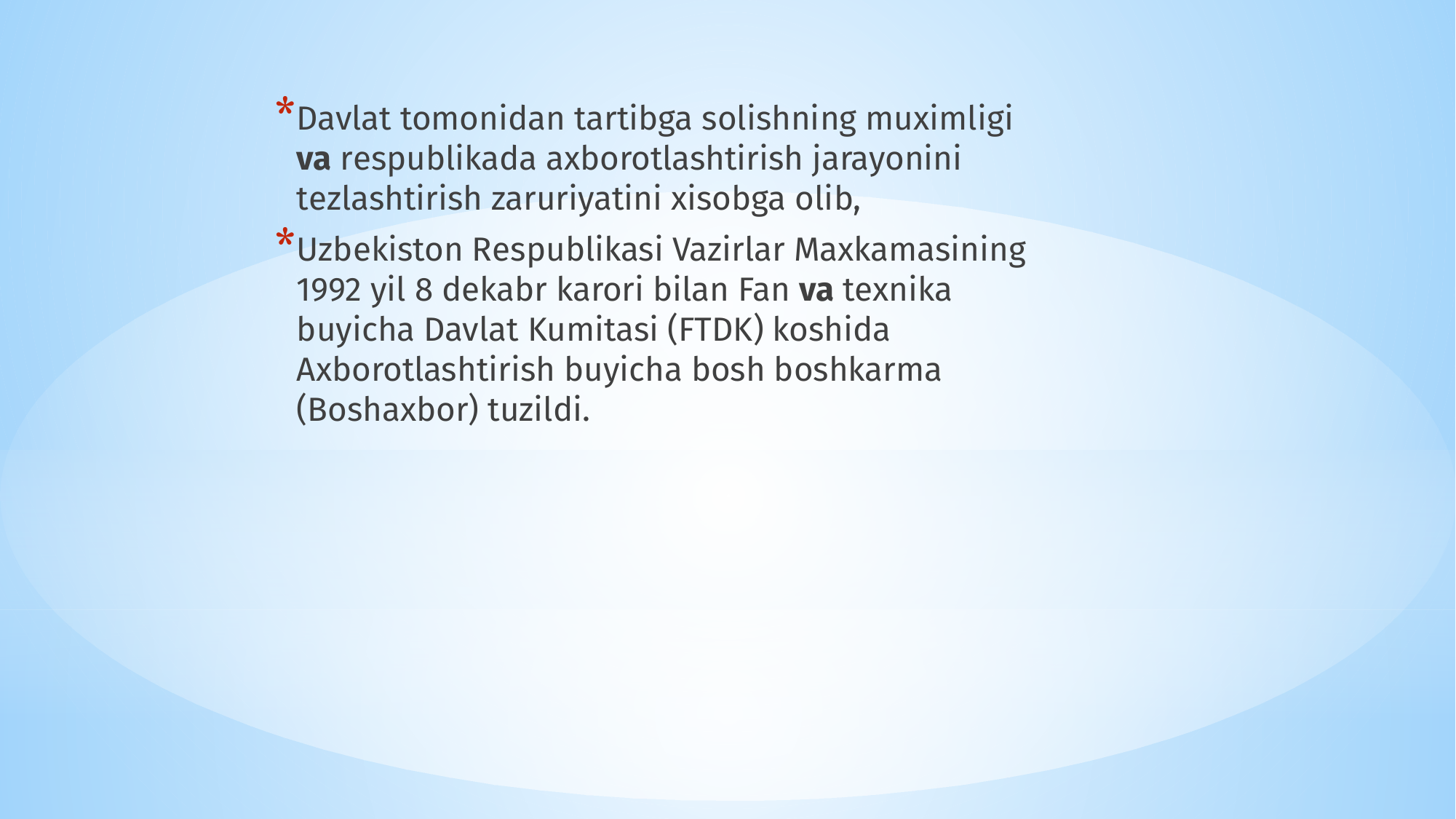

Davlat tomonidan tartibga solishning muximligi va rеspublikada axborotlashtirish jarayonini tеzlashtirish zaruriyatini xisobga olib,
Uzbеkiston Rеspublikasi Vazirlar Maxkamasining 1992 yil 8 dеkabr karori bilan Fan va tеxnika buyicha Davlat Kumitasi (FTDK) koshida Axborotlashtirish buyicha bosh boshkarma (Boshaxbor) tuzildi.